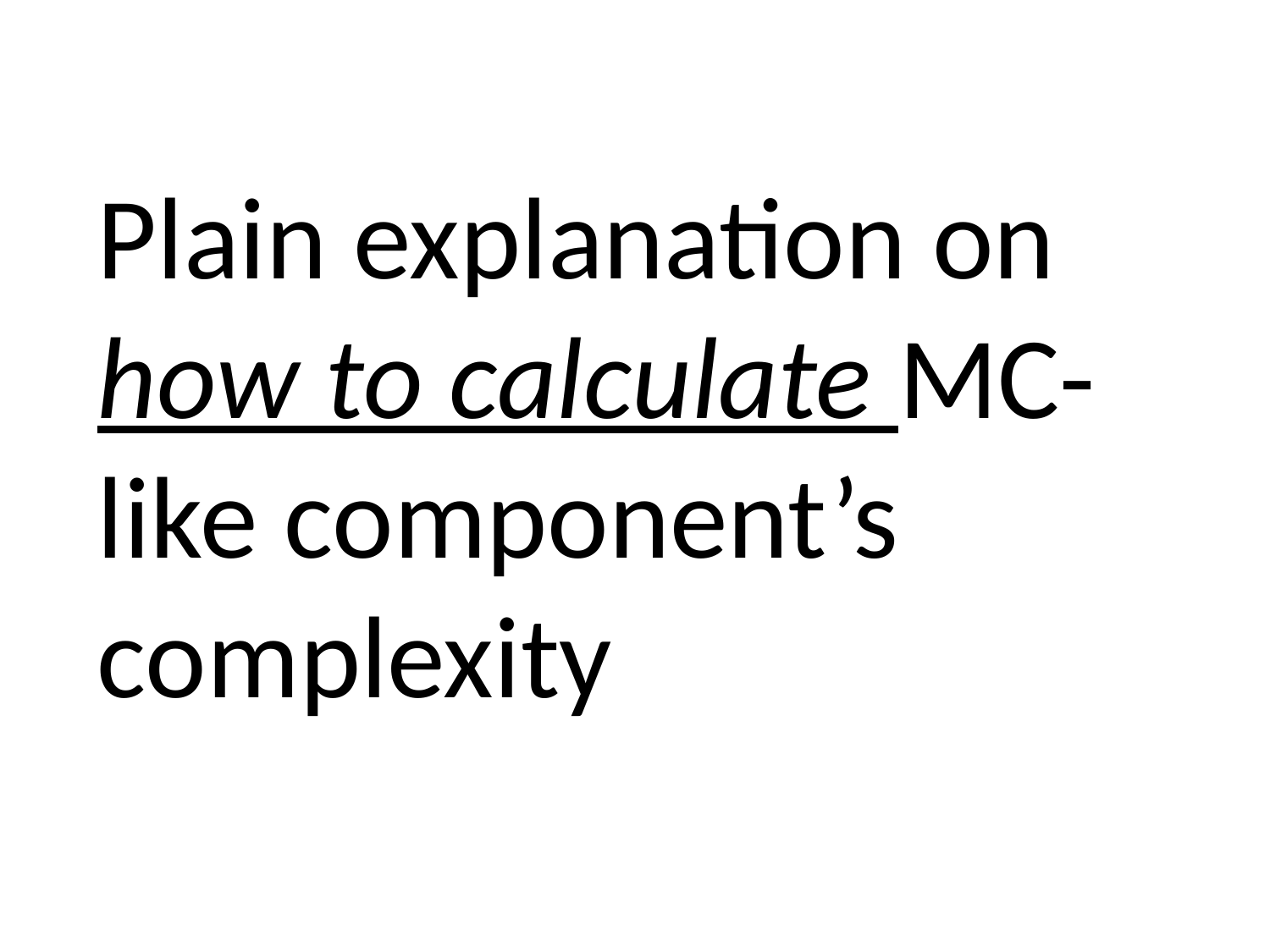

Plain explanation on
how to calculate MC-like component’s complexity